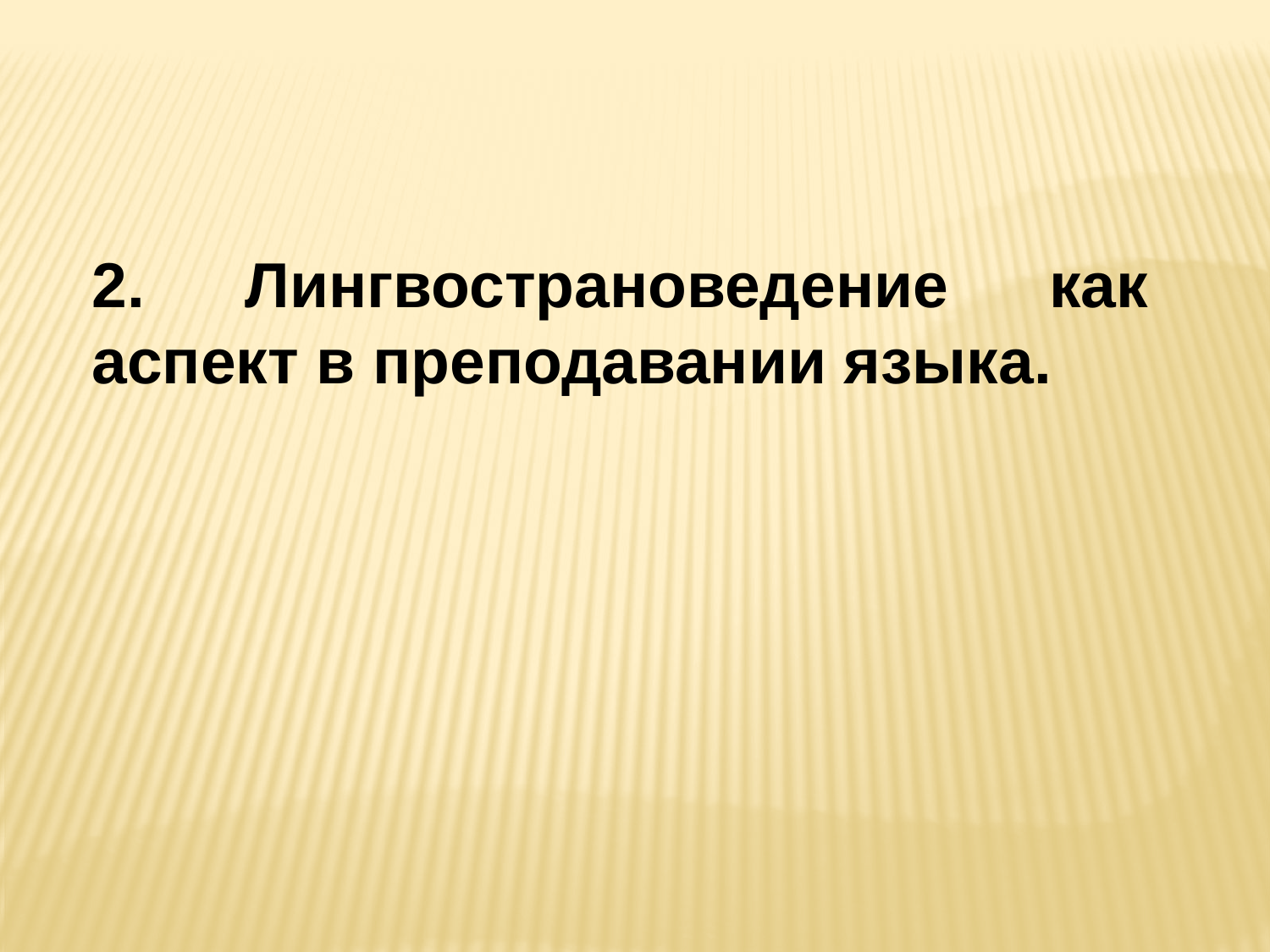

2. Лингвострановедение как аспект в преподавании языка.